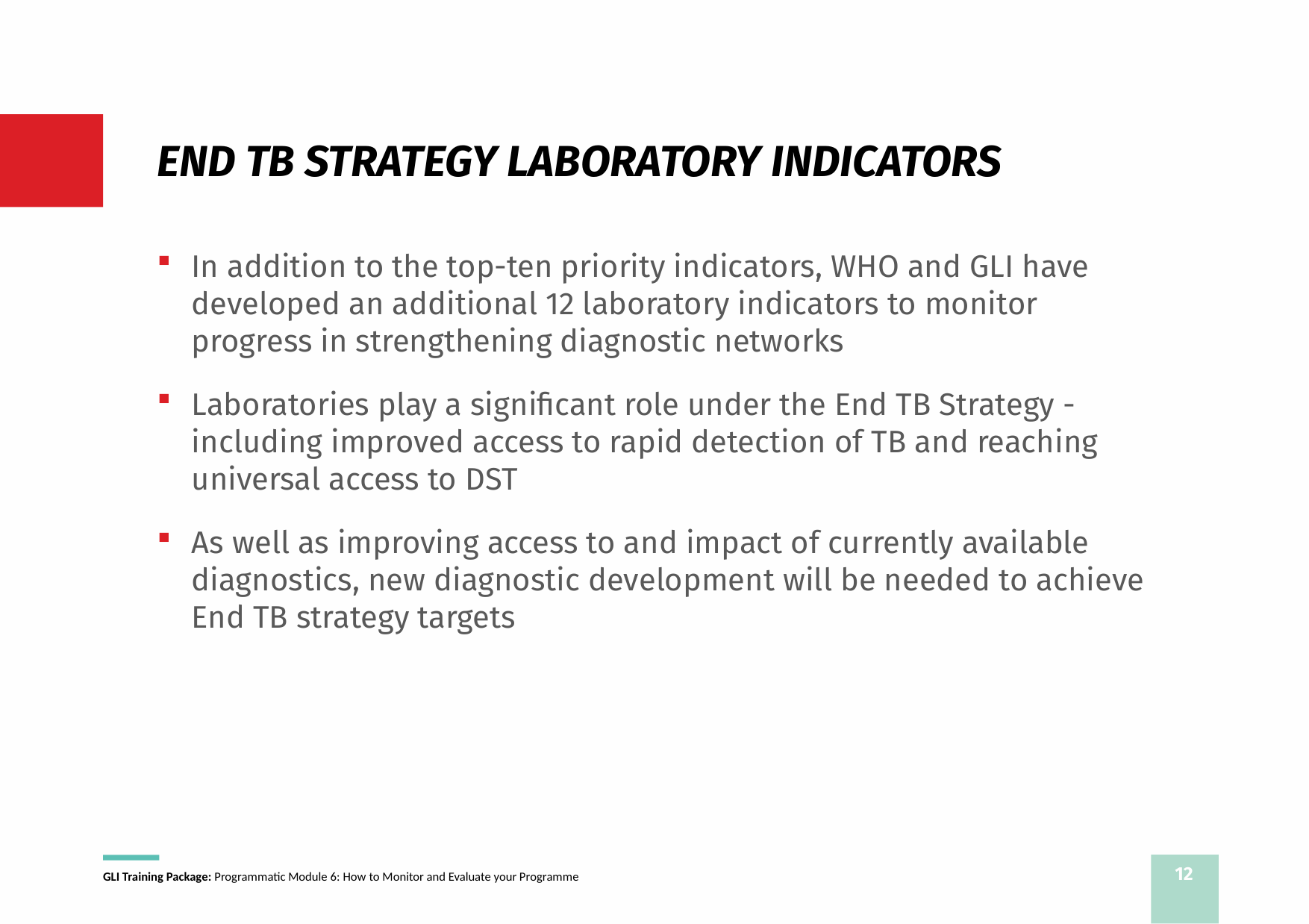

# END TB STRATEGY LABORATORY INDICATORS
In addition to the top-ten priority indicators, WHO and GLI have developed an additional 12 laboratory indicators to monitor progress in strengthening diagnostic networks
Laboratories play a significant role under the End TB Strategy -  including improved access to rapid detection of TB and reaching universal access to DST
As well as improving access to and impact of currently available diagnostics, new diagnostic development will be needed to achieve End TB strategy targets